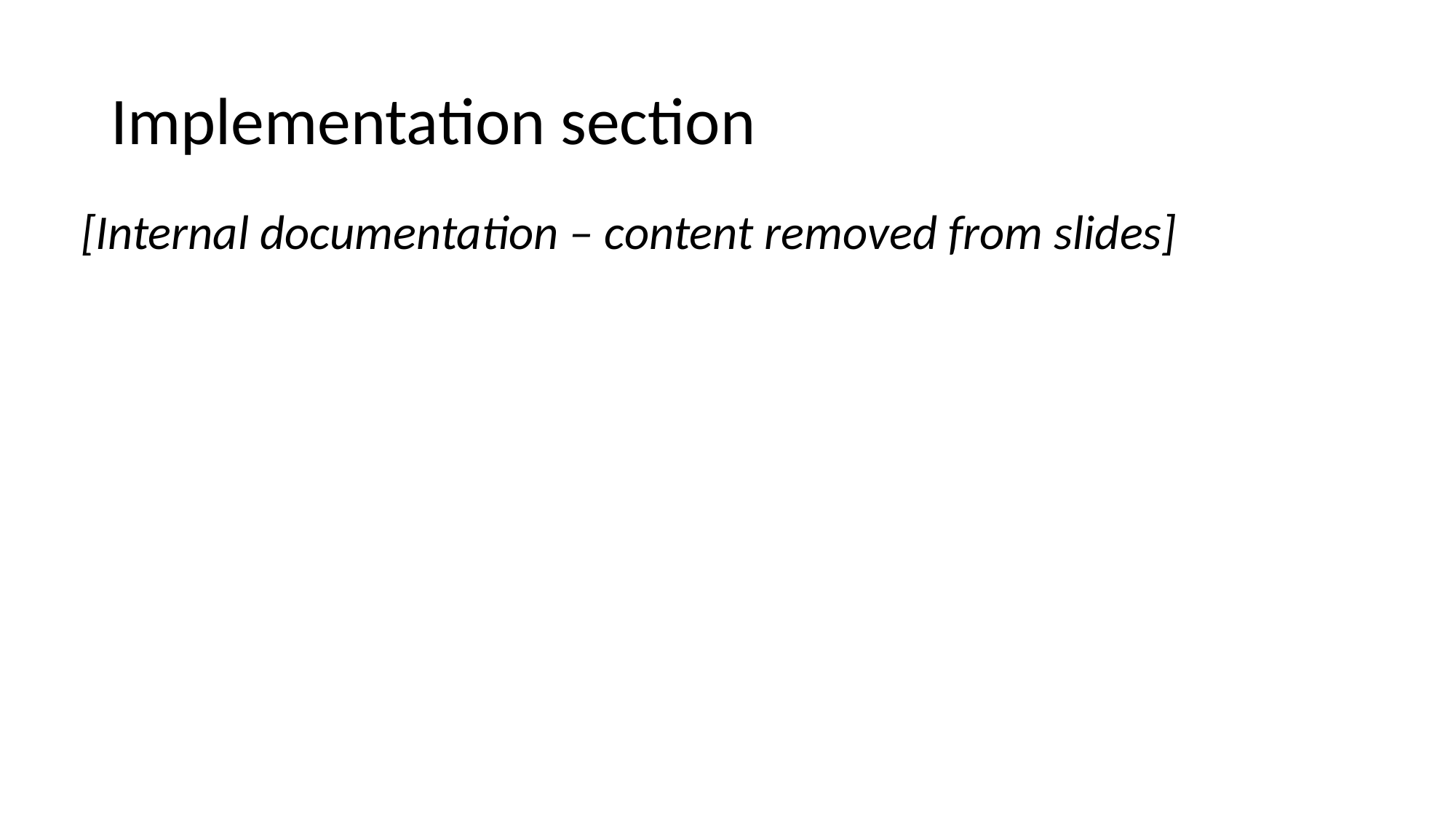

# Implementation section
[Internal documentation – content removed from slides]